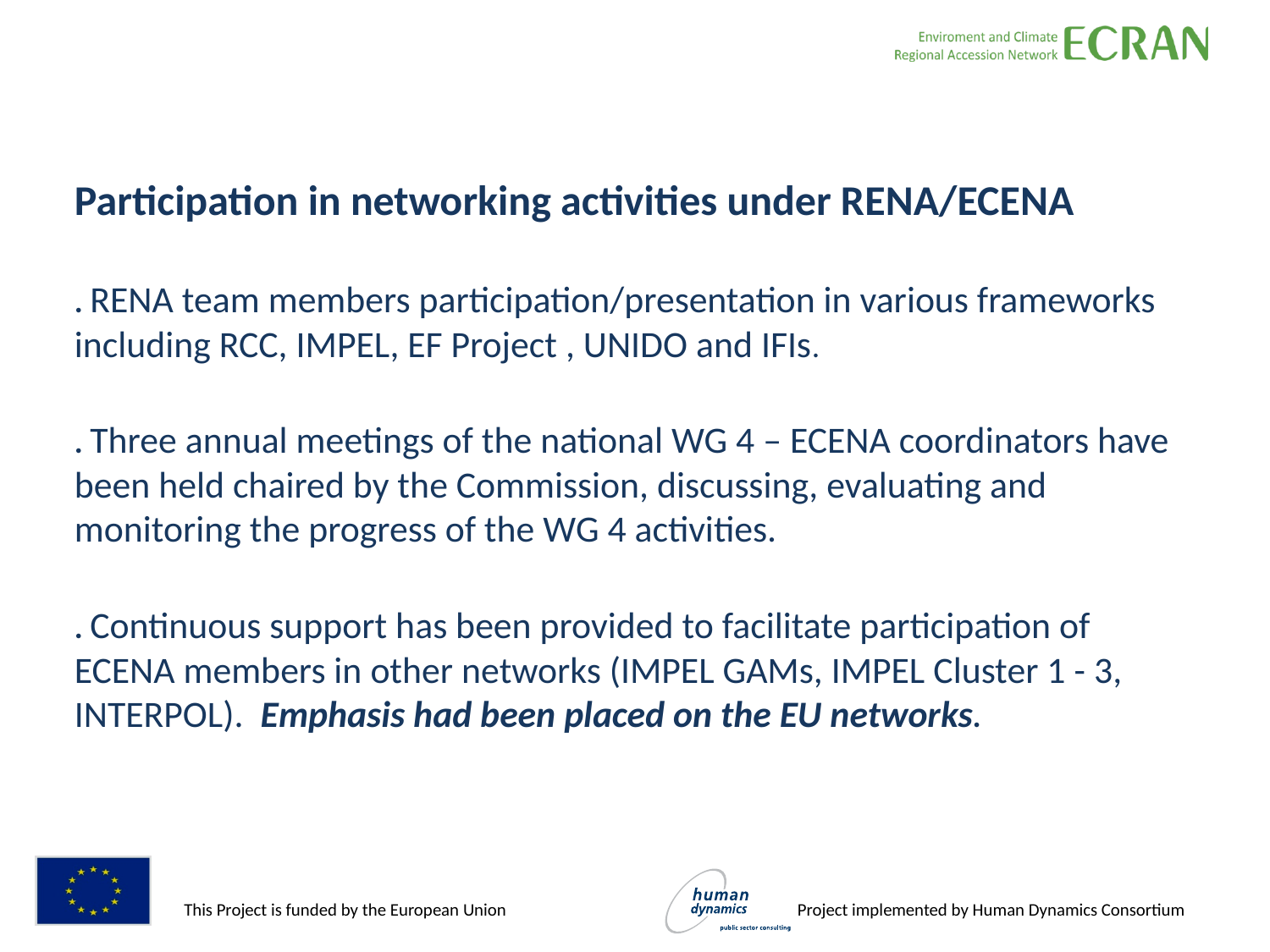

Participation in networking activities under RENA/ECENA

. RENA team members participation/presentation in various frameworks including RCC, IMPEL, EF Project , UNIDO and IFIs.

. Three annual meetings of the national WG 4 – ECENA coordinators have been held chaired by the Commission, discussing, evaluating and monitoring the progress of the WG 4 activities.

. Continuous support has been provided to facilitate participation of ECENA members in other networks (IMPEL GAMs, IMPEL Cluster 1 - 3, INTERPOL).  Emphasis had been placed on the EU networks.